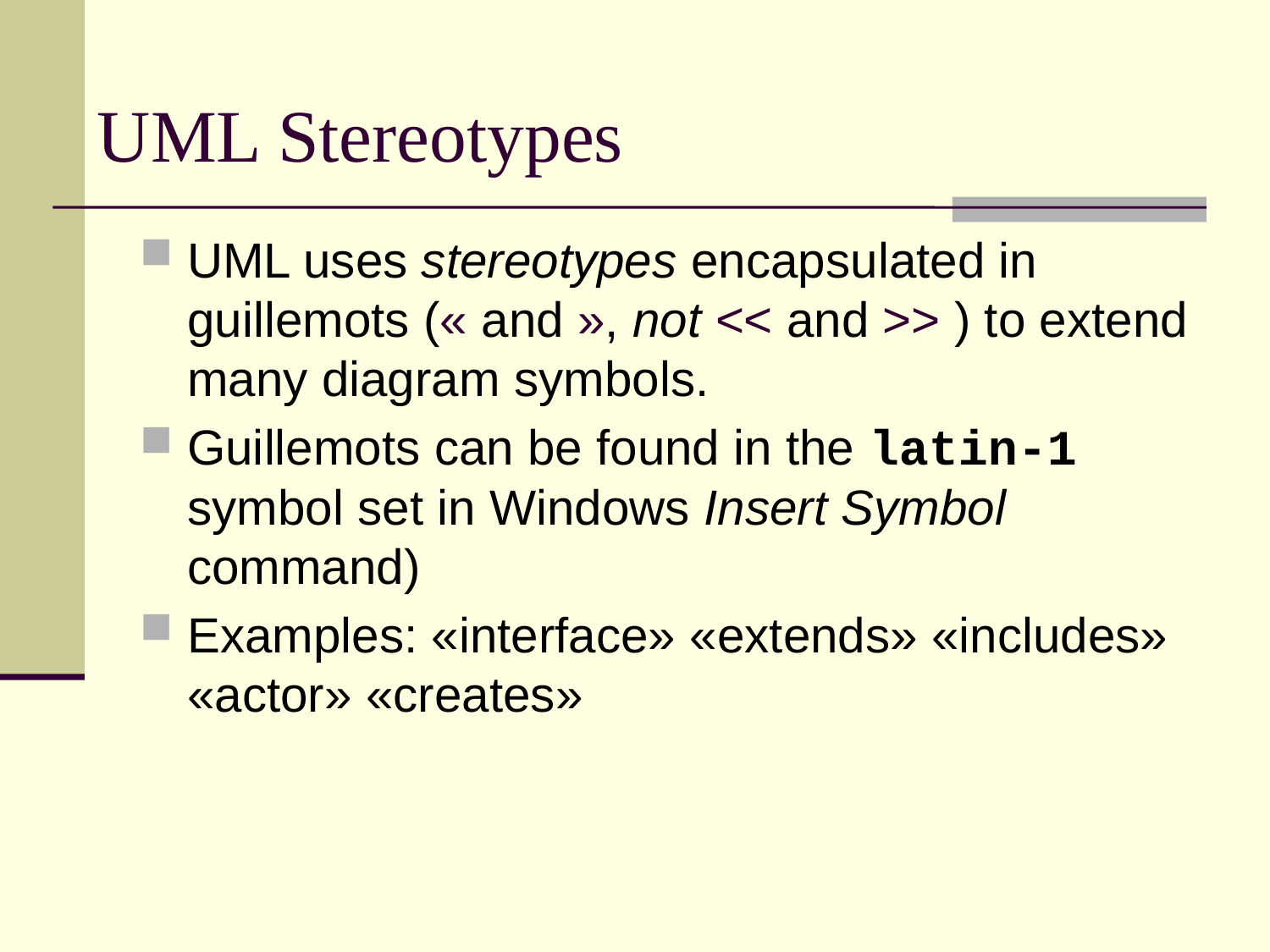

# UML Stereotypes
UML uses stereotypes encapsulated in guillemots (« and », not << and >> ) to extend many diagram symbols.
Guillemots can be found in the latin-1 symbol set in Windows Insert Symbol command)
Examples: «interface» «extends» «includes» «actor» «creates»